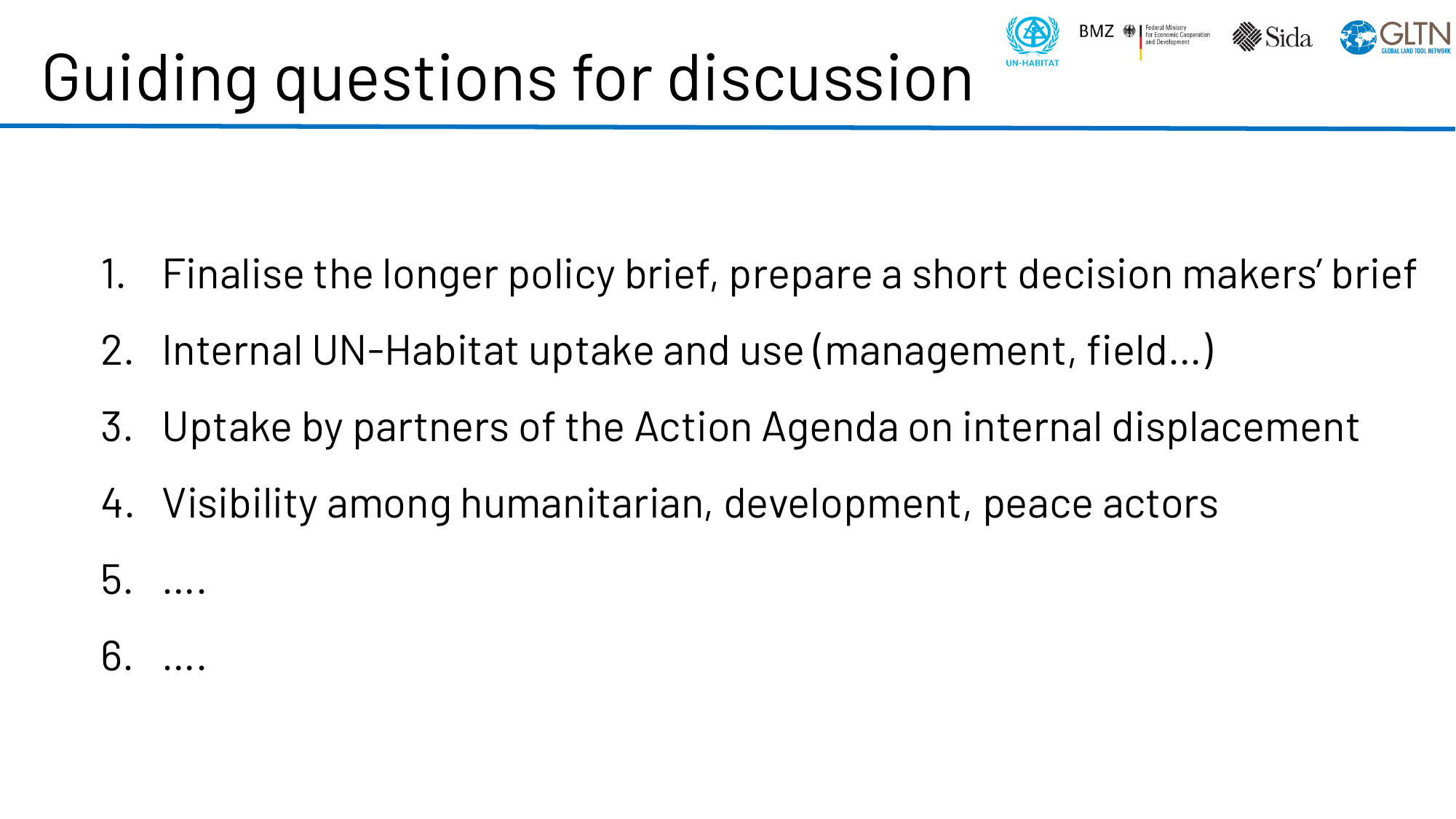

# Guiding questions for discussion
Finalise the longer policy brief, prepare a short decision makers’ brief
Internal UN-Habitat uptake and use (management, field…)
Uptake by partners of the Action Agenda on internal displacement
Visibility among humanitarian, development, peace actors
….
….